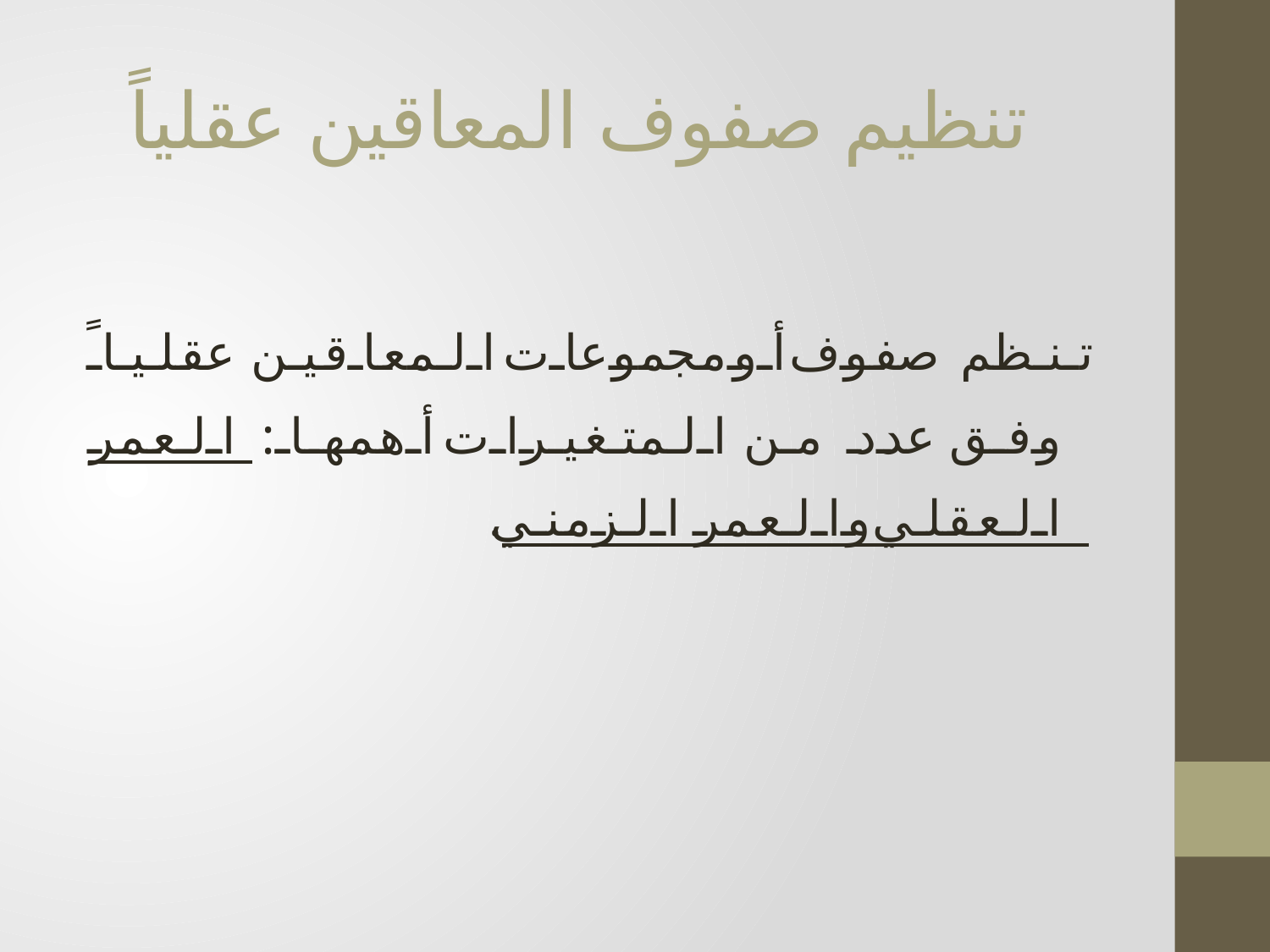

# تنظيم صفوف المعاقين عقلياً

تنظم صفوف أومجموعات المعاقين عقلياً وفق عدد من المتغيرات أهمها: العمر العقلي والعمر الزمني.